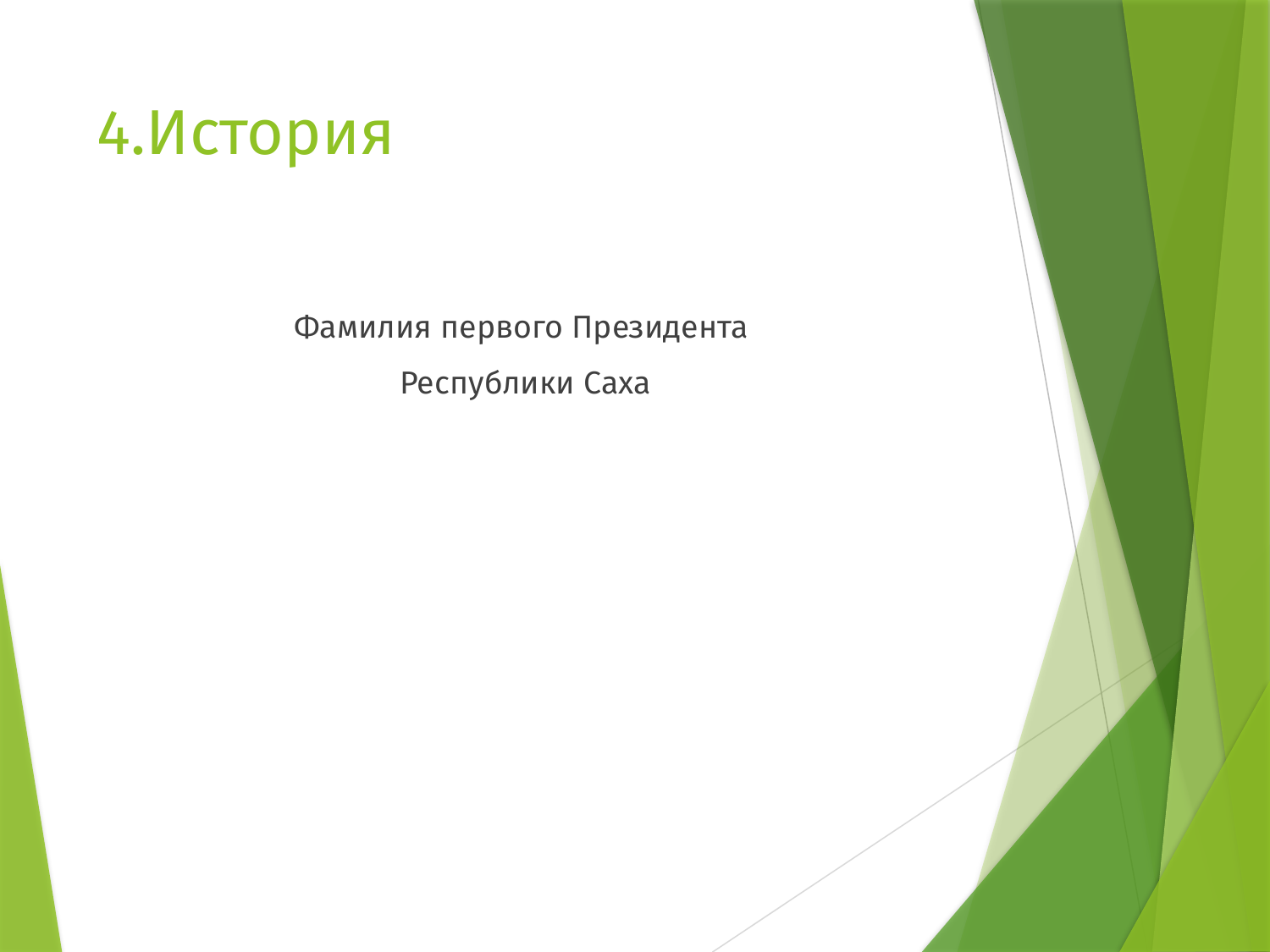

# 4.История
Фамилия первого Президента
Республики Саха